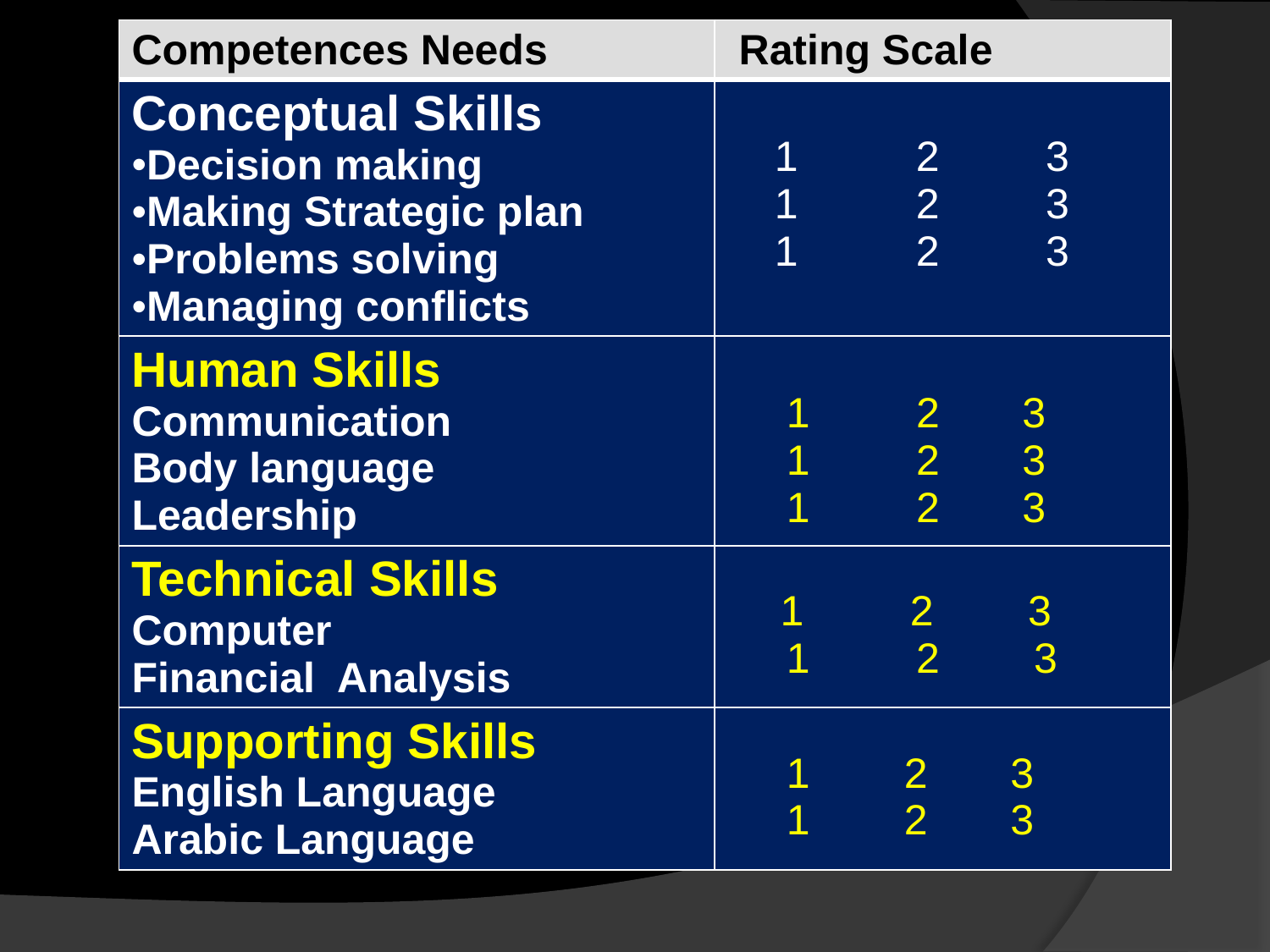

| Competences Needs | Rating Scale |
| --- | --- |
| Conceptual Skills Decision making Making Strategic plan Problems solving Managing conflicts | 1 2 3 1 2 3 1 2 3 |
| Human Skills Communication Body language Leadership | 1 2 3 1 2 3 1 2 3 |
| Technical Skills Computer Financial Analysis | 1 2 3 1 2 3 |
| Supporting Skills English Language Arabic Language | 1 2 3 1 2 3 |
|  |  |  |
| --- | --- | --- |